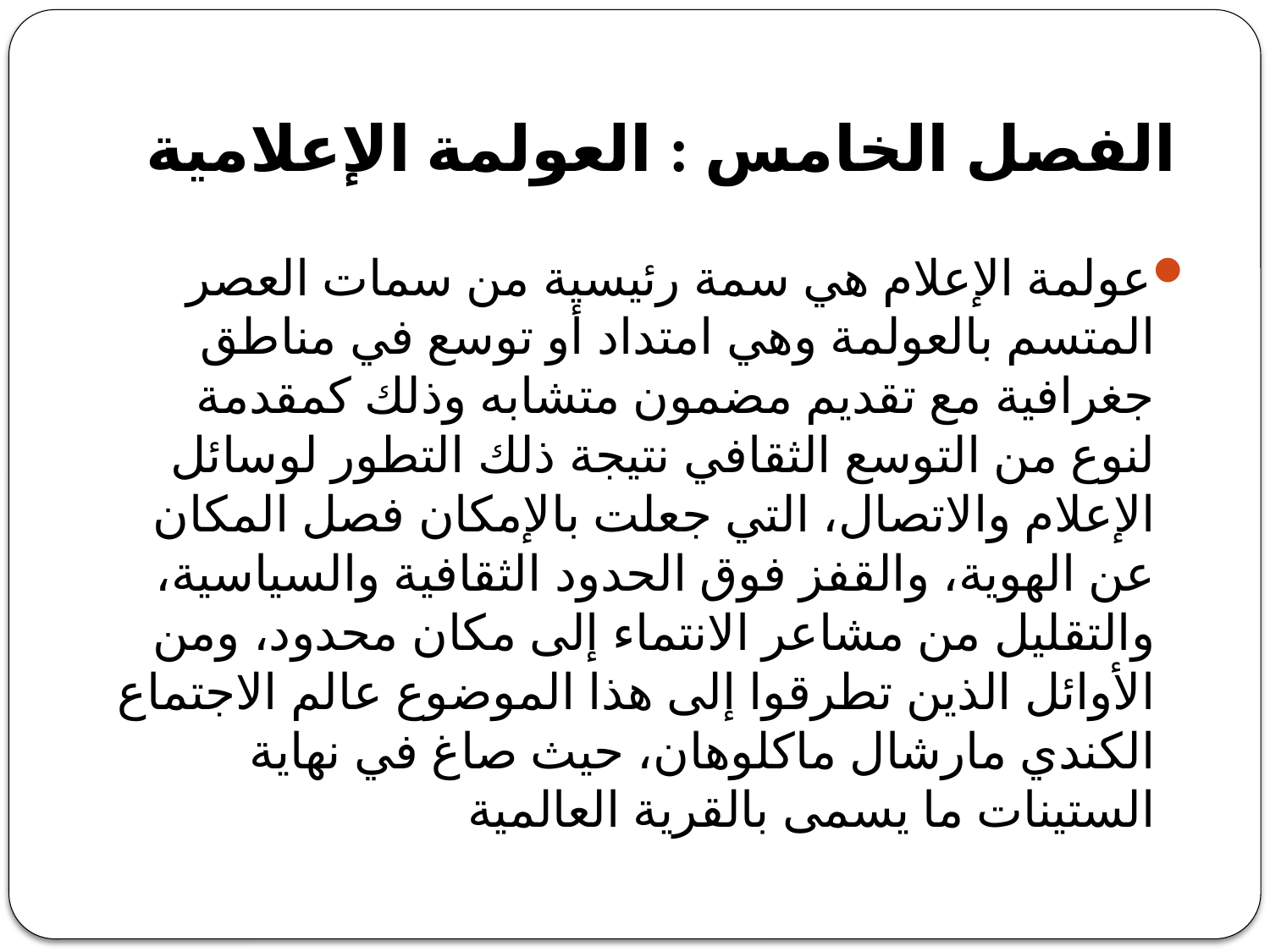

# الفصل الخامس : العولمة الإعلامية
عولمة الإعلام هي سمة رئيسية من سمات العصر المتسم بالعولمة وهي امتداد أو توسع في مناطق جغرافية مع تقديم مضمون متشابه وذلك كمقدمة لنوع من التوسع الثقافي نتيجة ذلك التطور لوسائل الإعلام والاتصال، التي جعلت بالإمكان فصل المكان عن الهوية، والقفز فوق الحدود الثقافية والسياسية، والتقليل من مشاعر الانتماء إلى مكان محدود، ومن الأوائل الذين تطرقوا إلى هذا الموضوع عالم الاجتماع الكندي مارشال ماكلوهان، حيث صاغ في نهاية الستينات ما يسمى بالقرية العالمية